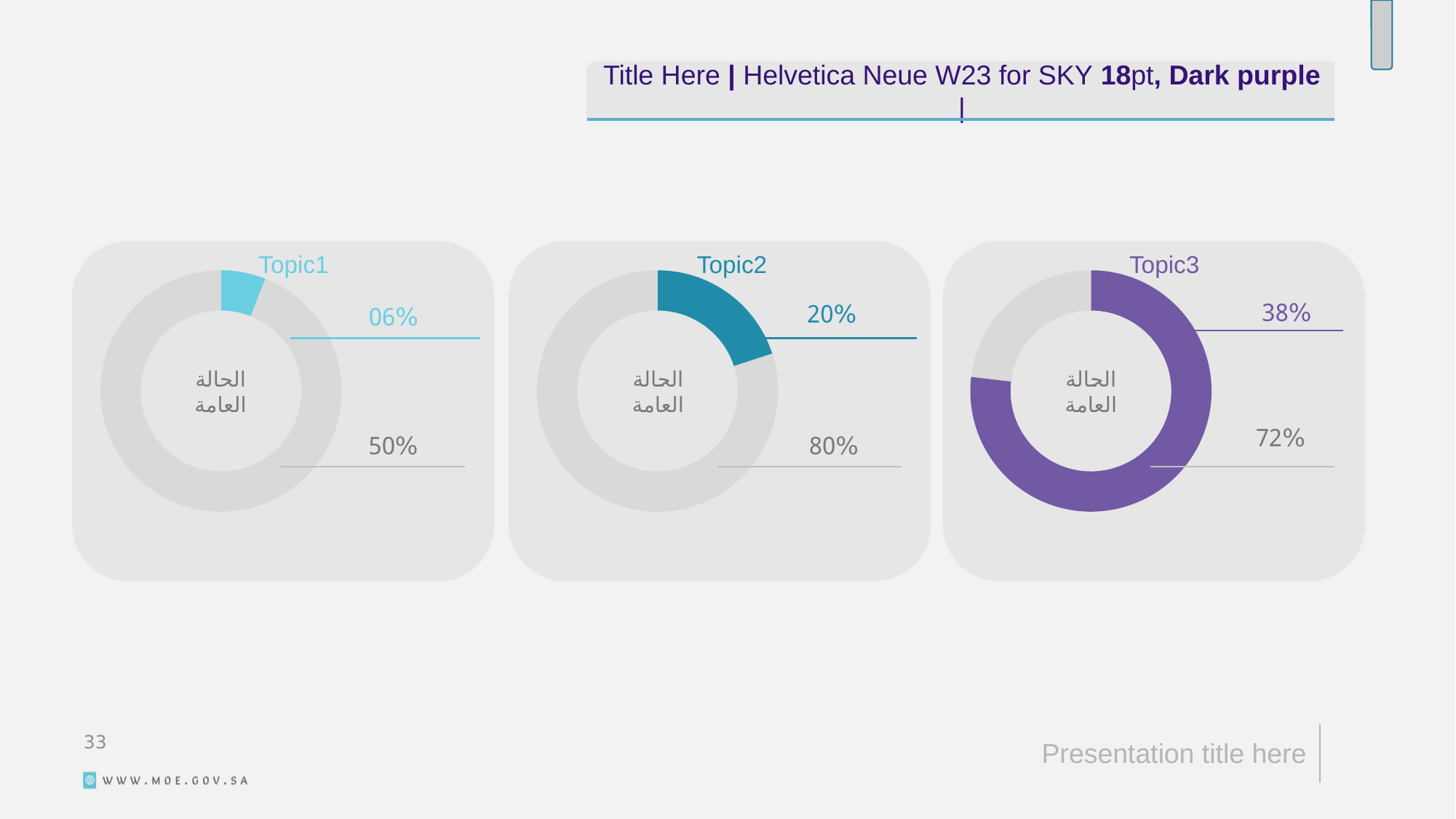

Title Here | Helvetica Neue W23 for SKY 18pt, Dark purple |

### Chart

| Category | w |  |
|---|---|---|
| Completed | 0.5 | 0.06 |

### Chart

| Category | w |  |
|---|---|---|
| Completed | 0.8 | 0.2 |

### Chart

| Category | w |  |
|---|---|---|
| Completed | 0.38 | 1.43 |
38%
72%
Topic1
Topic2
Topic3
العنوان 2
20%
06%
الحالة العامة
الحالة العامة
الحالة العامة
50%
80%
33
Presentation title here